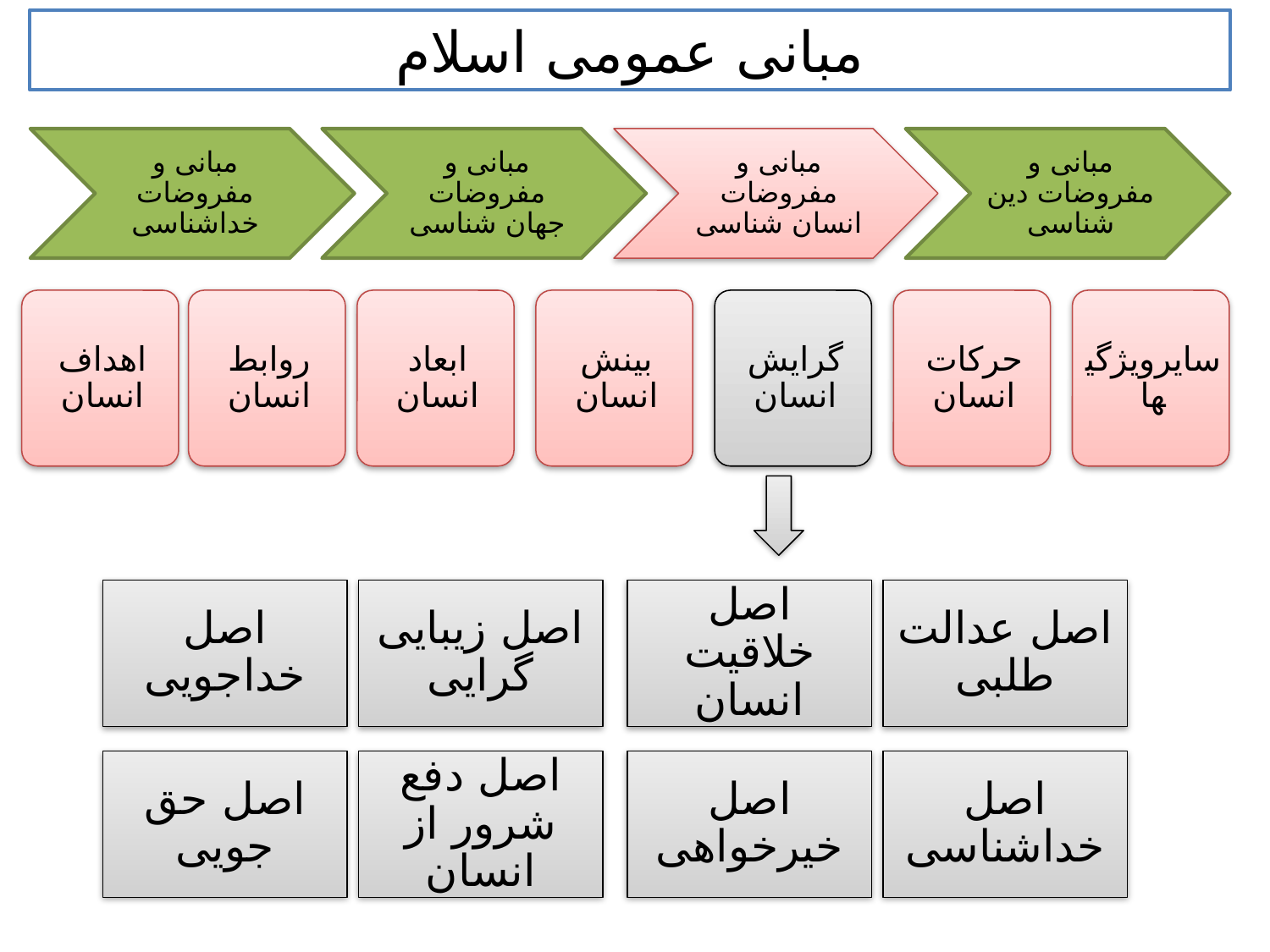

مبانی عمومی اسلام
مبانی و مفروضات خداشناسی
مبانی و مفروضات جهان شناسی
مبانی و مفروضات انسان شناسی
مبانی و مفروضات دین شناسی
اهداف انسان
روابط انسان
ابعاد انسان
بینش انسان
گرایش انسان
حرکات انسان
سایرویژگیها

اصل خداجویی
اصل زیبایی گرایی
اصل خلاقیت انسان
اصل عدالت طلبی
اصل حق جویی
اصل دفع شرور از انسان
اصل خیرخواهی
اصل خداشناسی